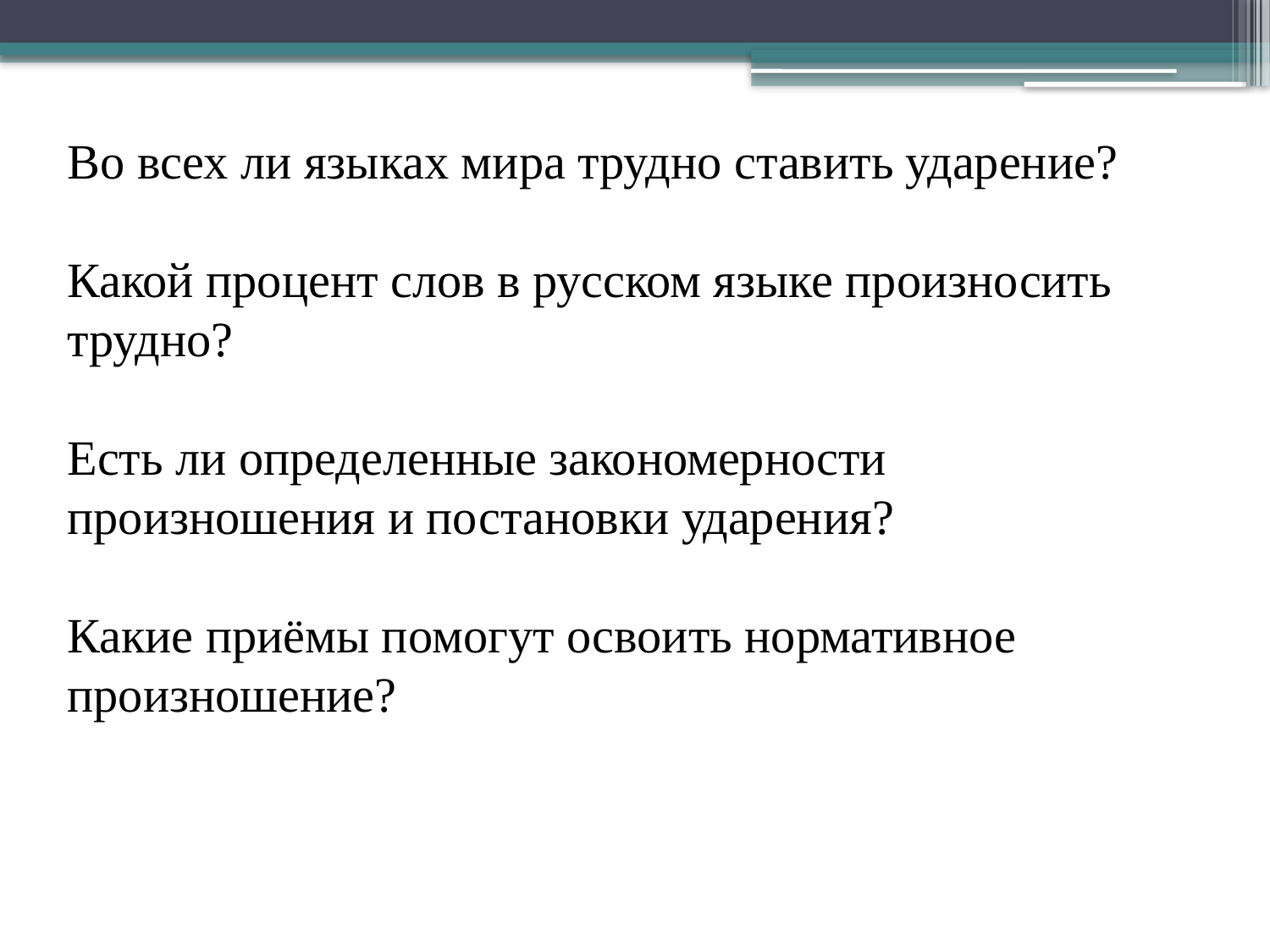

# Во всех ли языках мира трудно ставить ударение? Какой процент слов в русском языке произносить трудно? Есть ли определенные закономерности произношения и постановки ударения? Какие приёмы помогут освоить нормативное произношение?